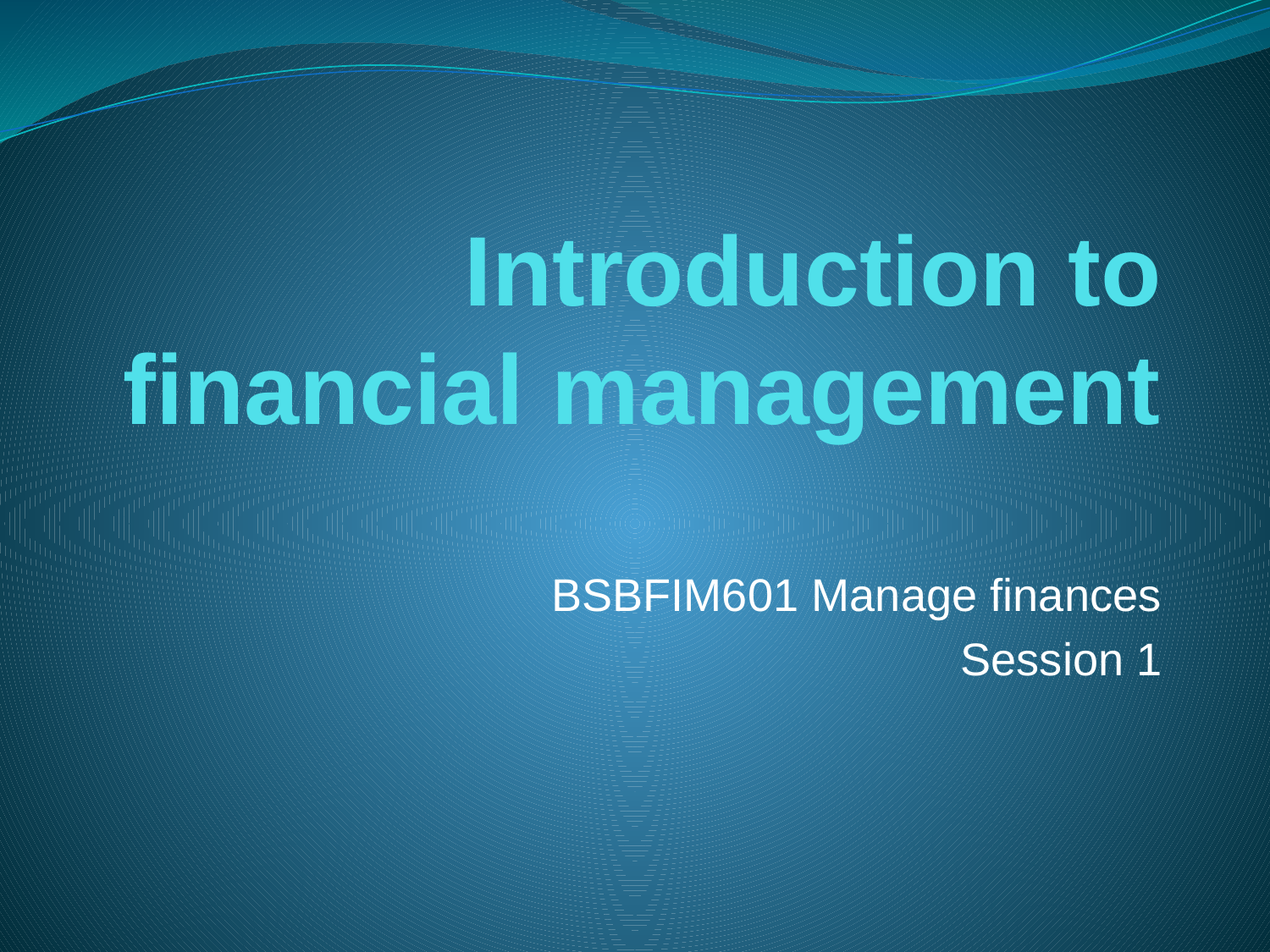

# Introduction to financial management
BSBFIM601 Manage finances
Session 1